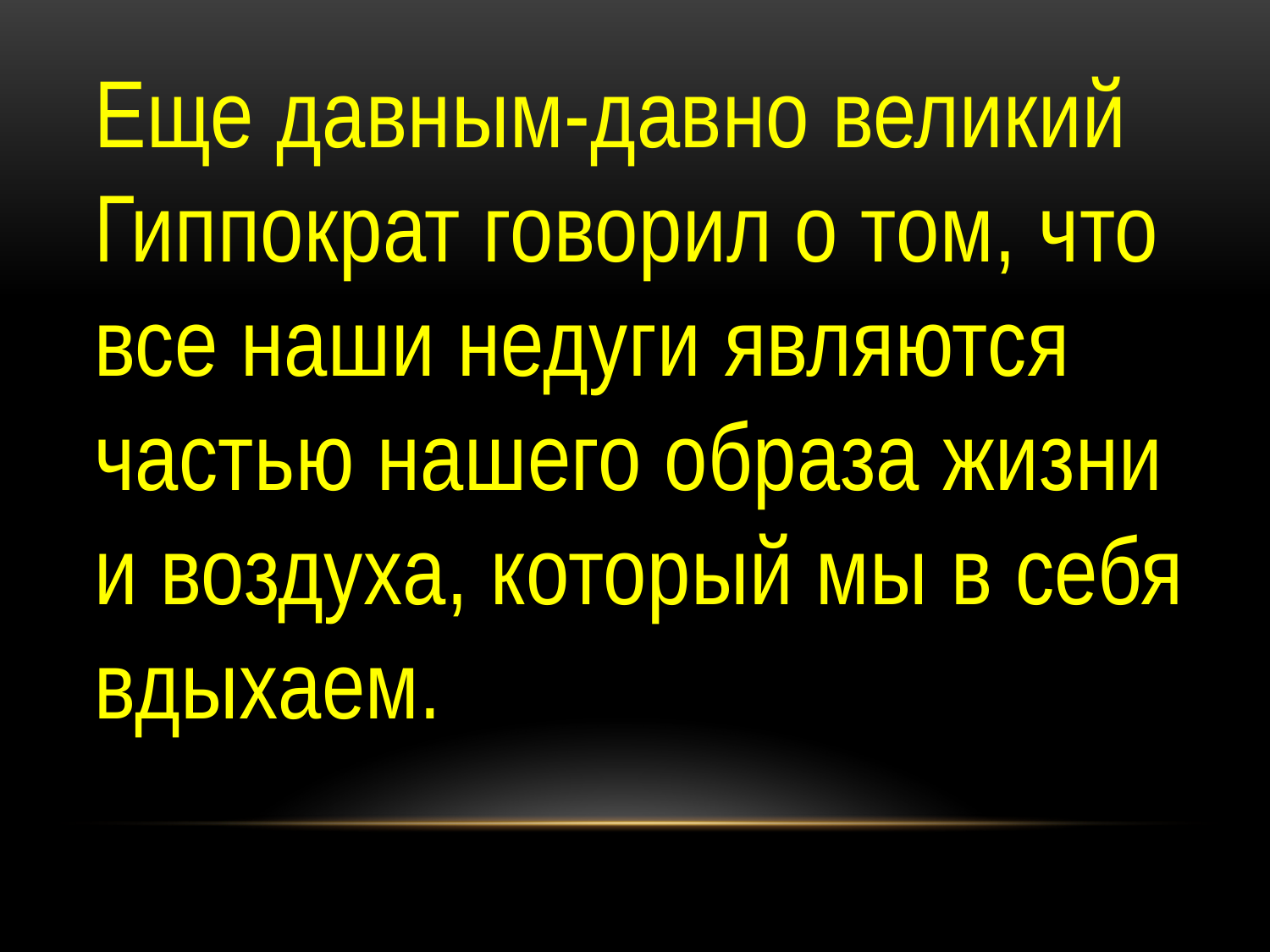

Еще давным-давно великий Гиппократ говорил о том, что все наши недуги являются частью нашего образа жизни и воздуха, который мы в себя вдыхаем.